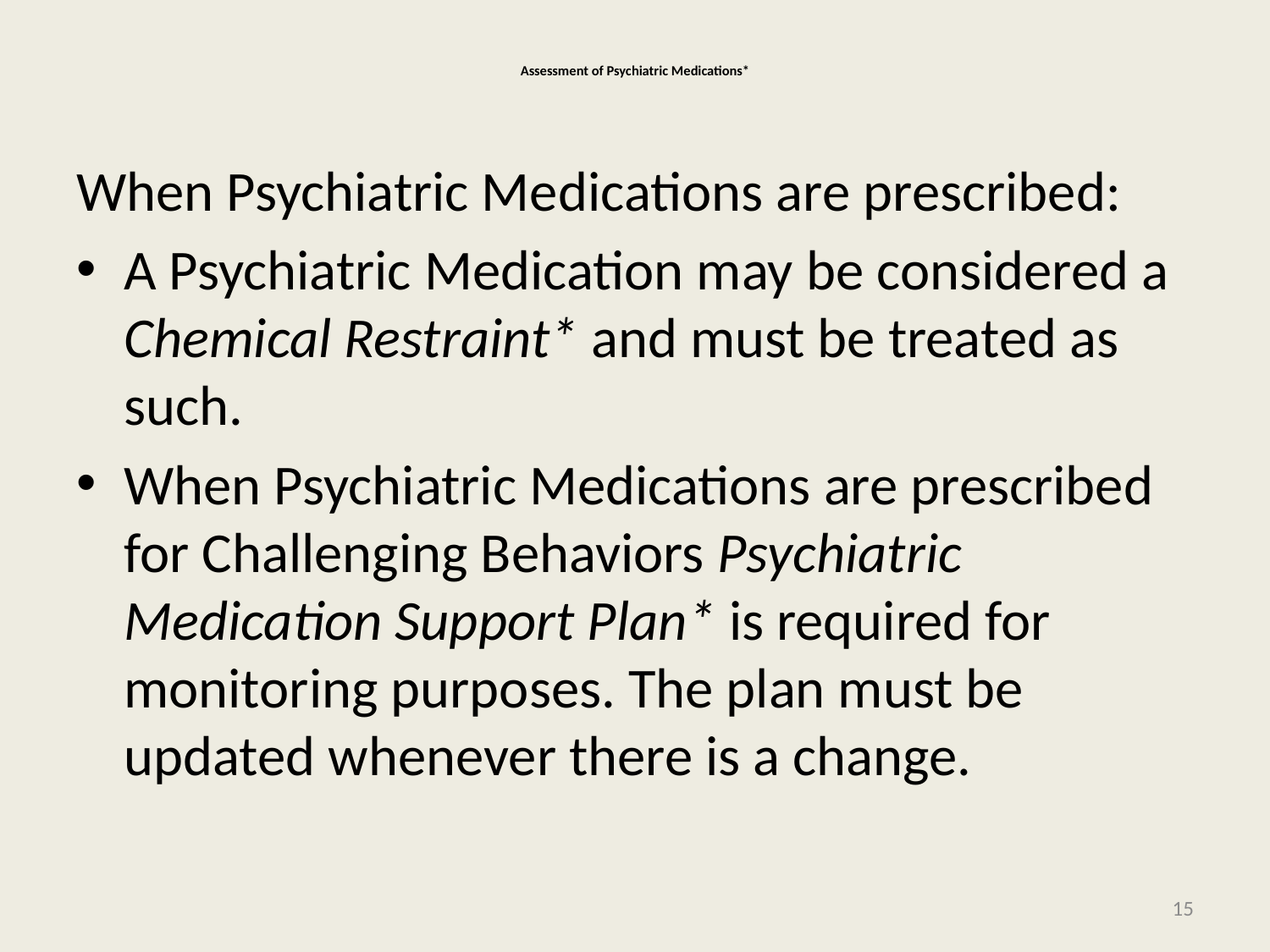

# Assessment of Psychiatric Medications*
When Psychiatric Medications are prescribed:
A Psychiatric Medication may be considered a Chemical Restraint* and must be treated as such.
When Psychiatric Medications are prescribed for Challenging Behaviors Psychiatric Medication Support Plan* is required for monitoring purposes. The plan must be updated whenever there is a change.

15